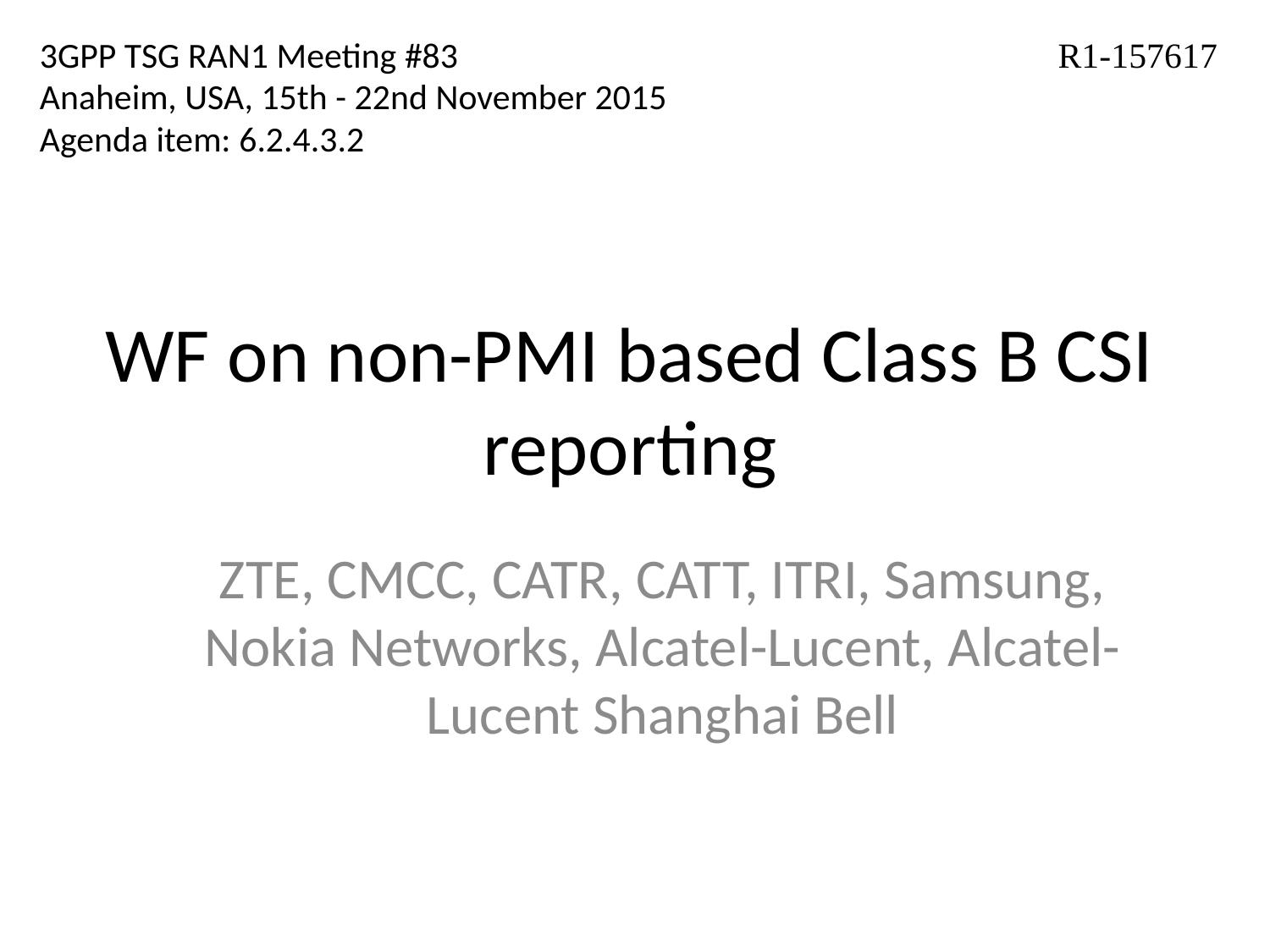

3GPP TSG RAN1 Meeting #83
Anaheim, USA, 15th - 22nd November 2015
Agenda item: 6.2.4.3.2
R1-157617
# WF on non-PMI based Class B CSI reporting
ZTE, CMCC, CATR, CATT, ITRI, Samsung, Nokia Networks, Alcatel-Lucent, Alcatel-Lucent Shanghai Bell